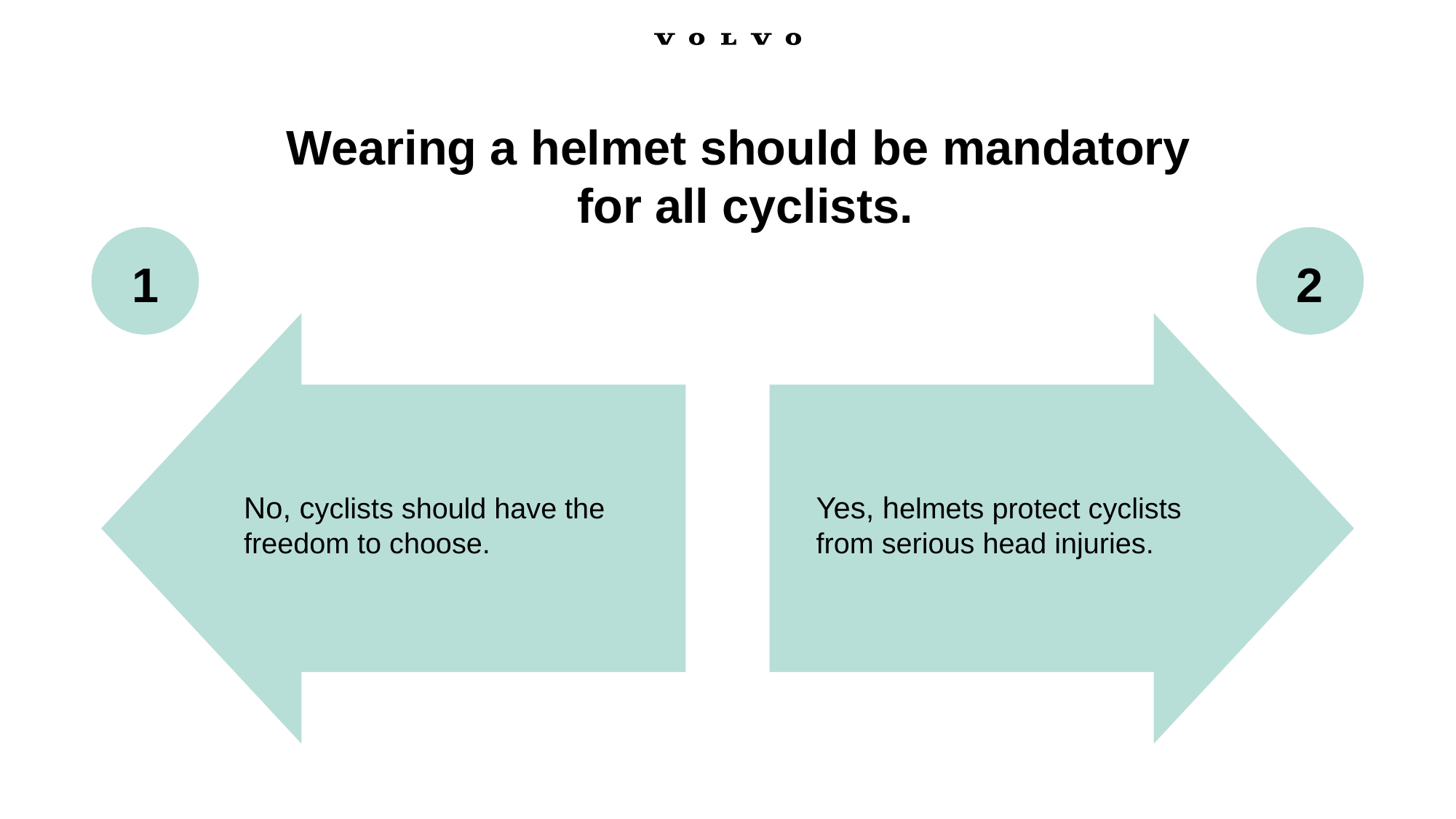

Wearing a helmet should be mandatory
for all cyclists.
1
2

No, cyclists should have the freedom to choose.
Yes, helmets protect cyclists from serious head injuries.